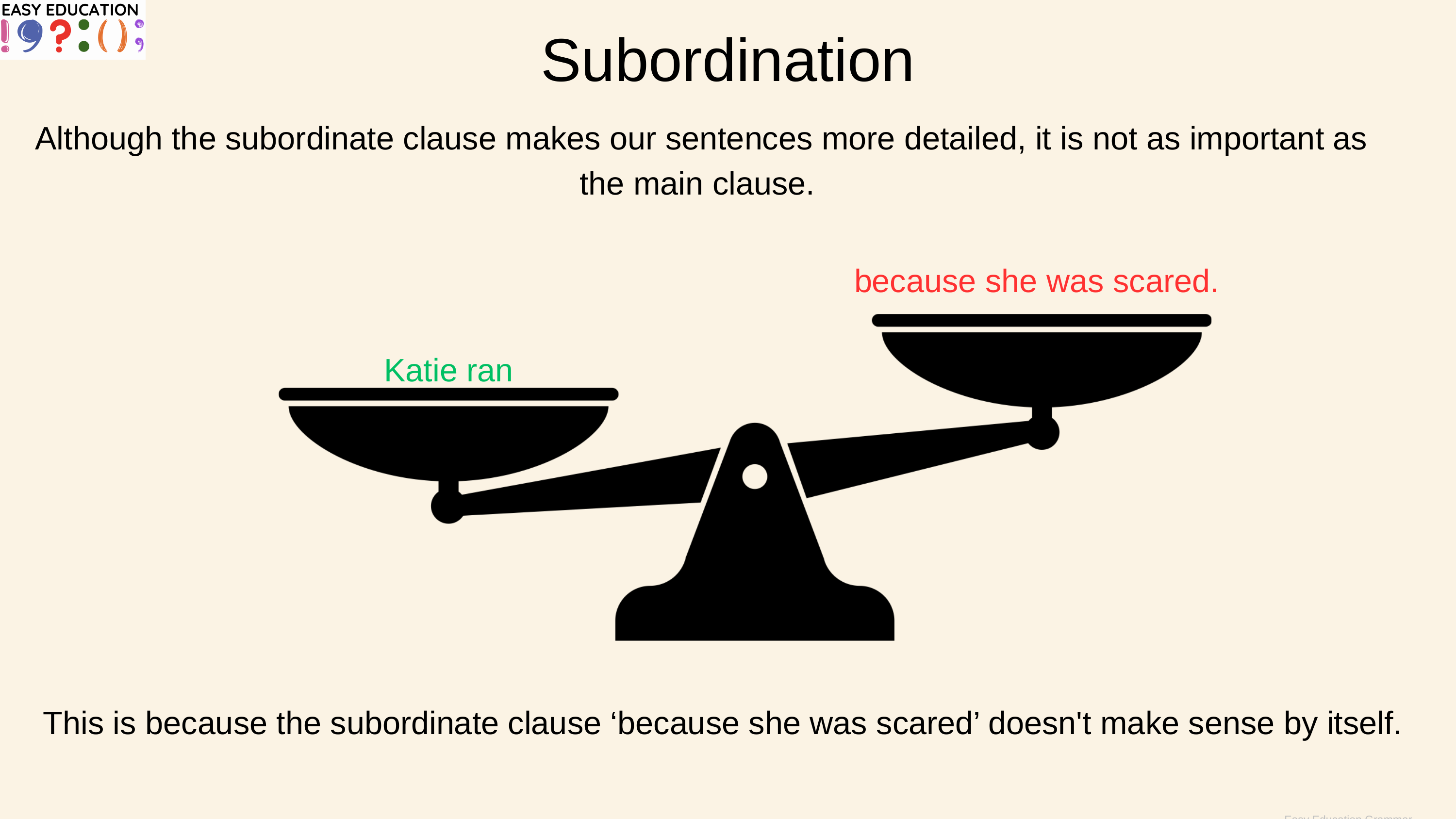

Subordination
Although the subordinate clause makes our sentences more detailed, it is not as important as the main clause.
because she was scared.

Katie ran
This is because the subordinate clause ‘because she was scared’ doesn't make sense by itself.